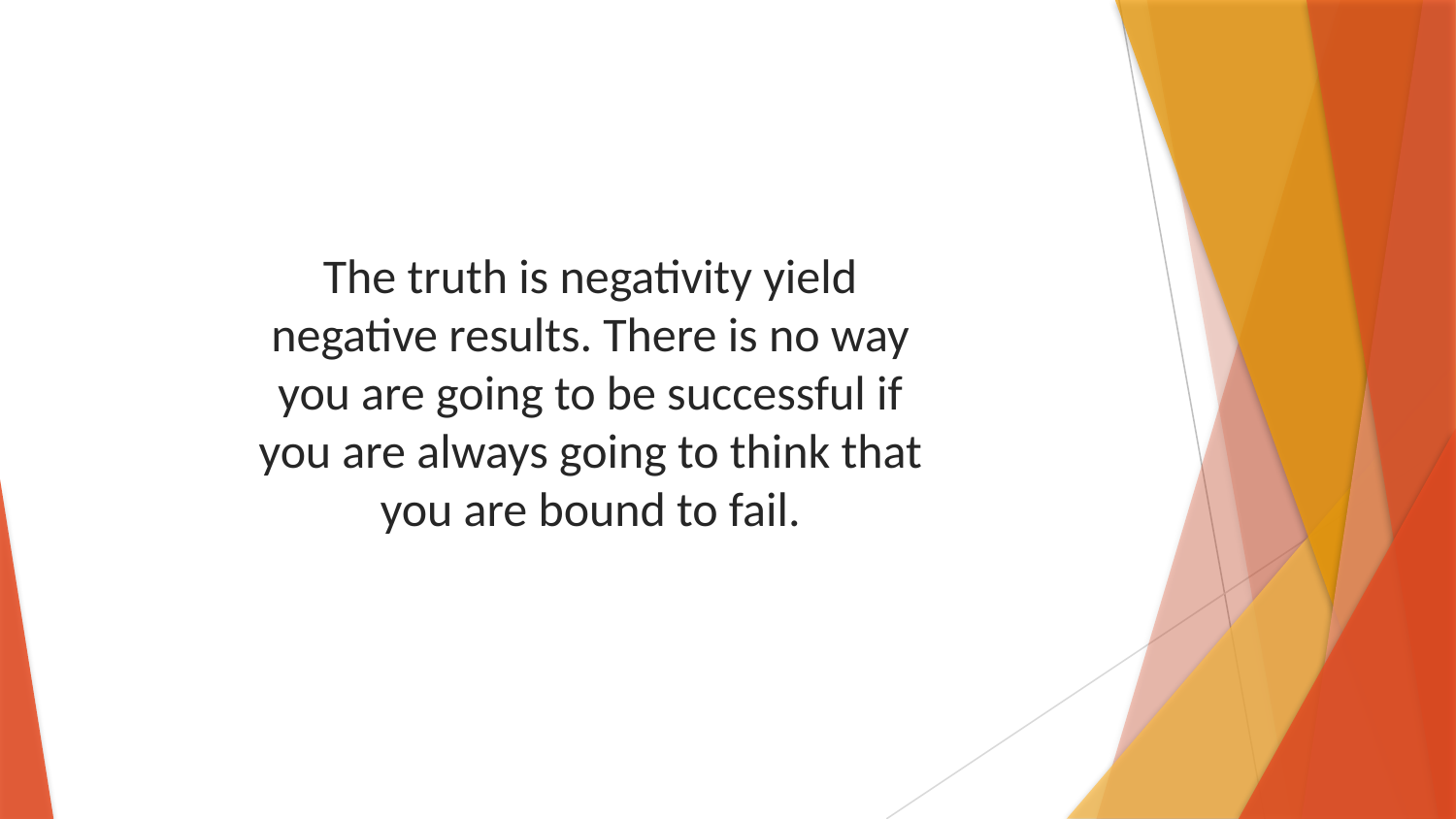

The truth is negativity yield negative results. There is no way you are going to be successful if you are always going to think that you are bound to fail.